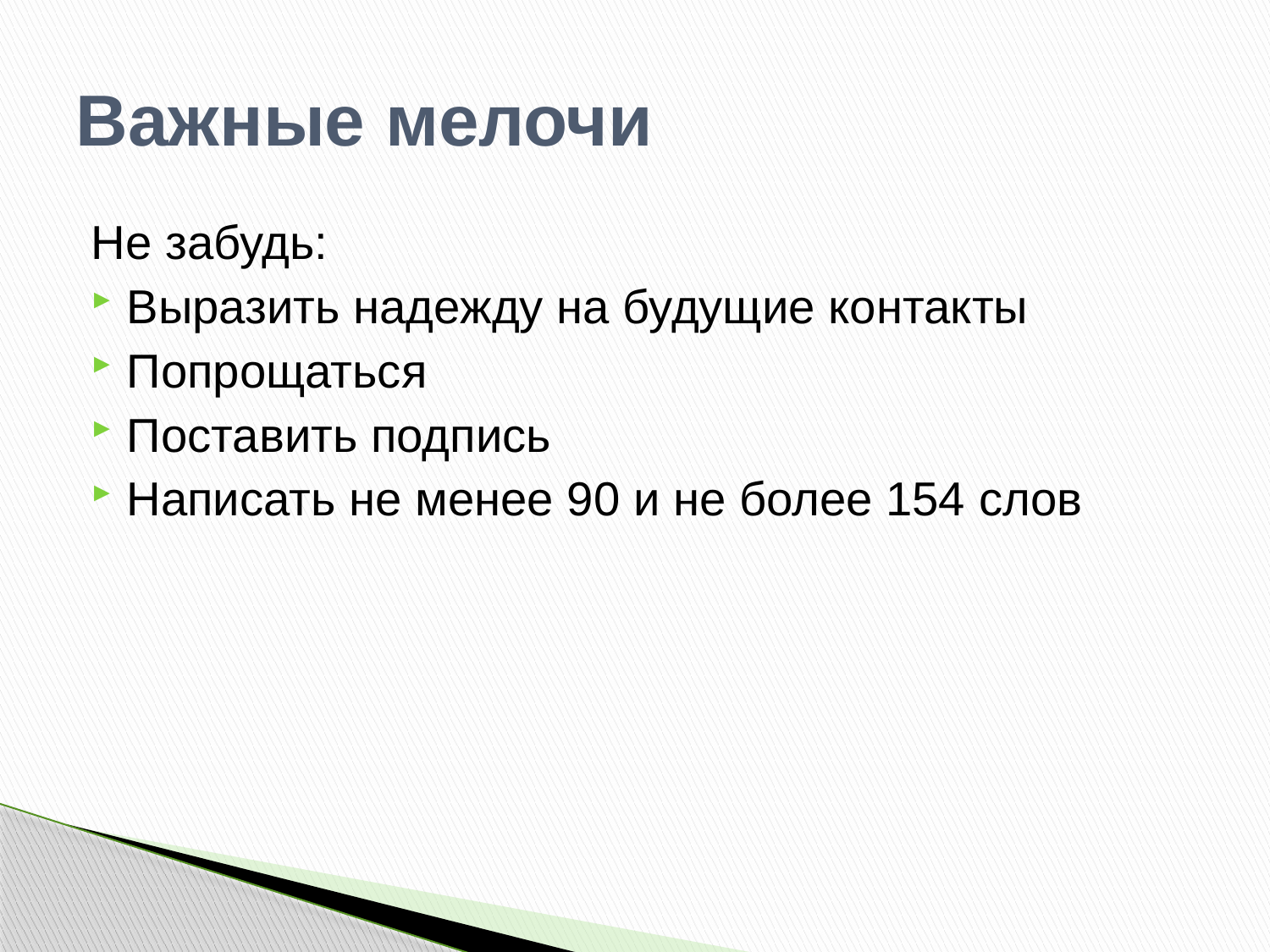

# Важные мелочи
Не забудь:
Выразить надежду на будущие контакты
Попрощаться
Поставить подпись
Написать не менее 90 и не более 154 слов